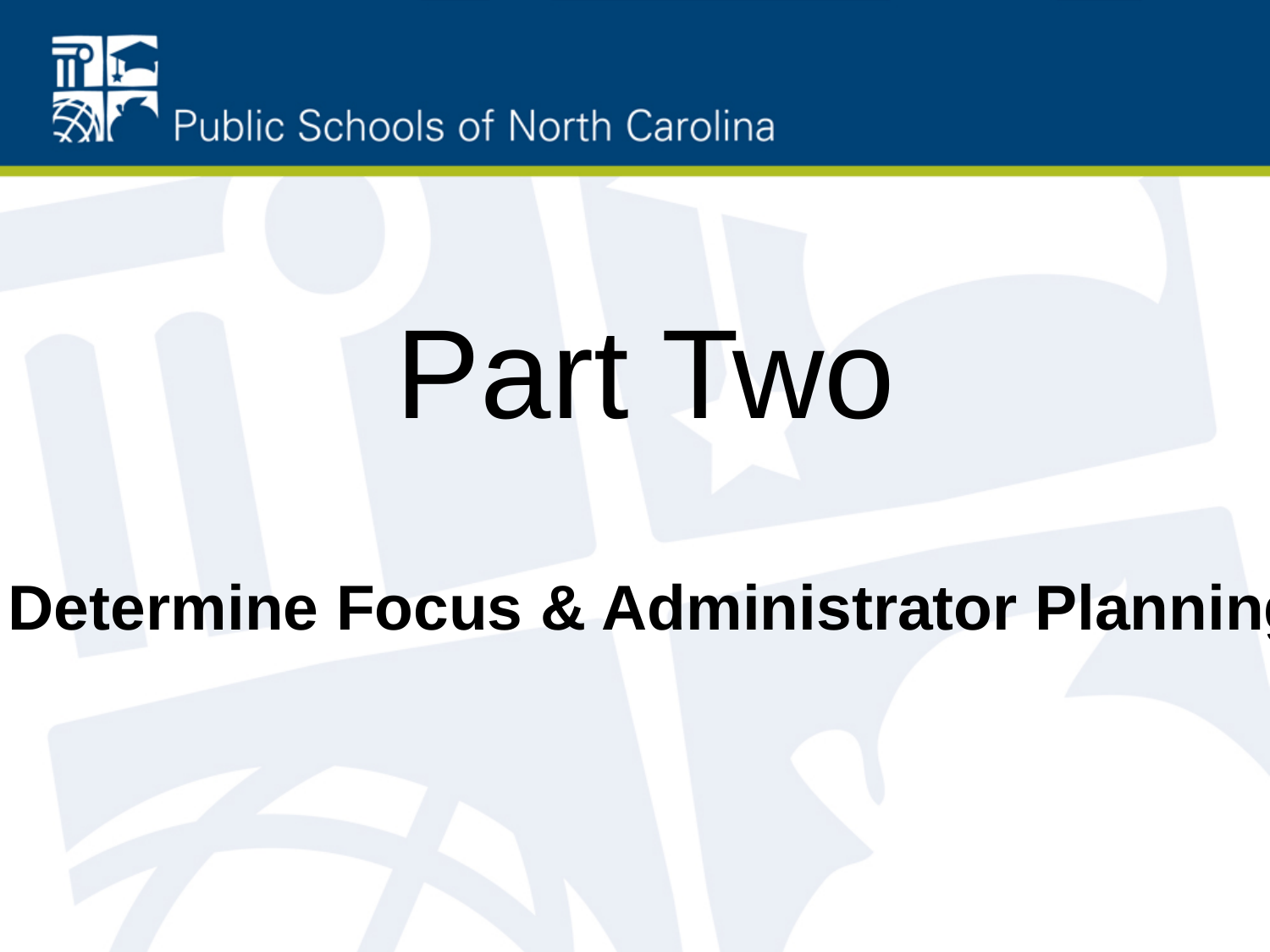

Part Two
Determine Focus & Administrator Planning